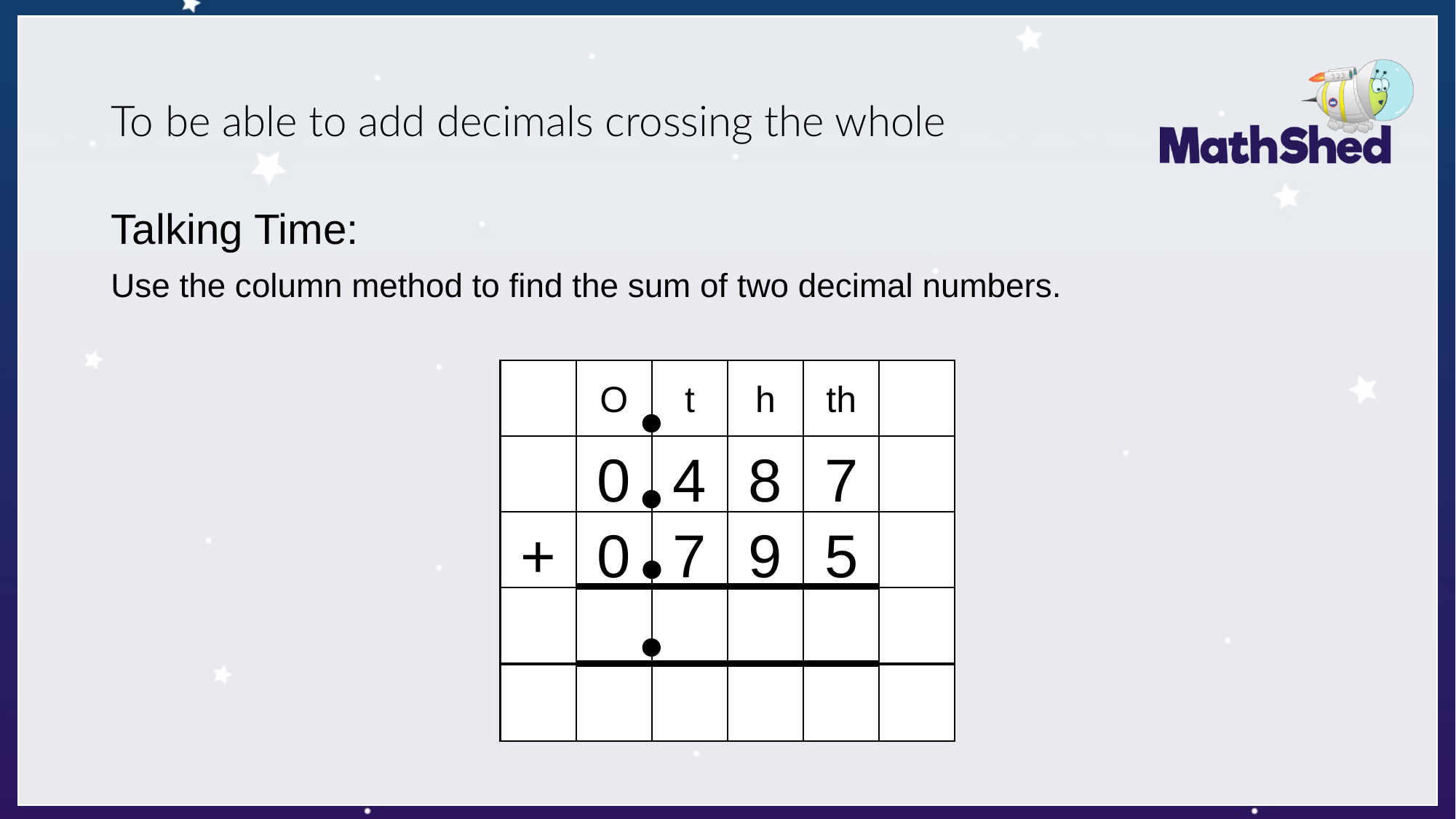

# To be able to add decimals crossing the whole
Talking Time:
Use the column method to find the sum of two decimal numbers.

O

t
h
th

0
4
8
7

+
0
7
9
5